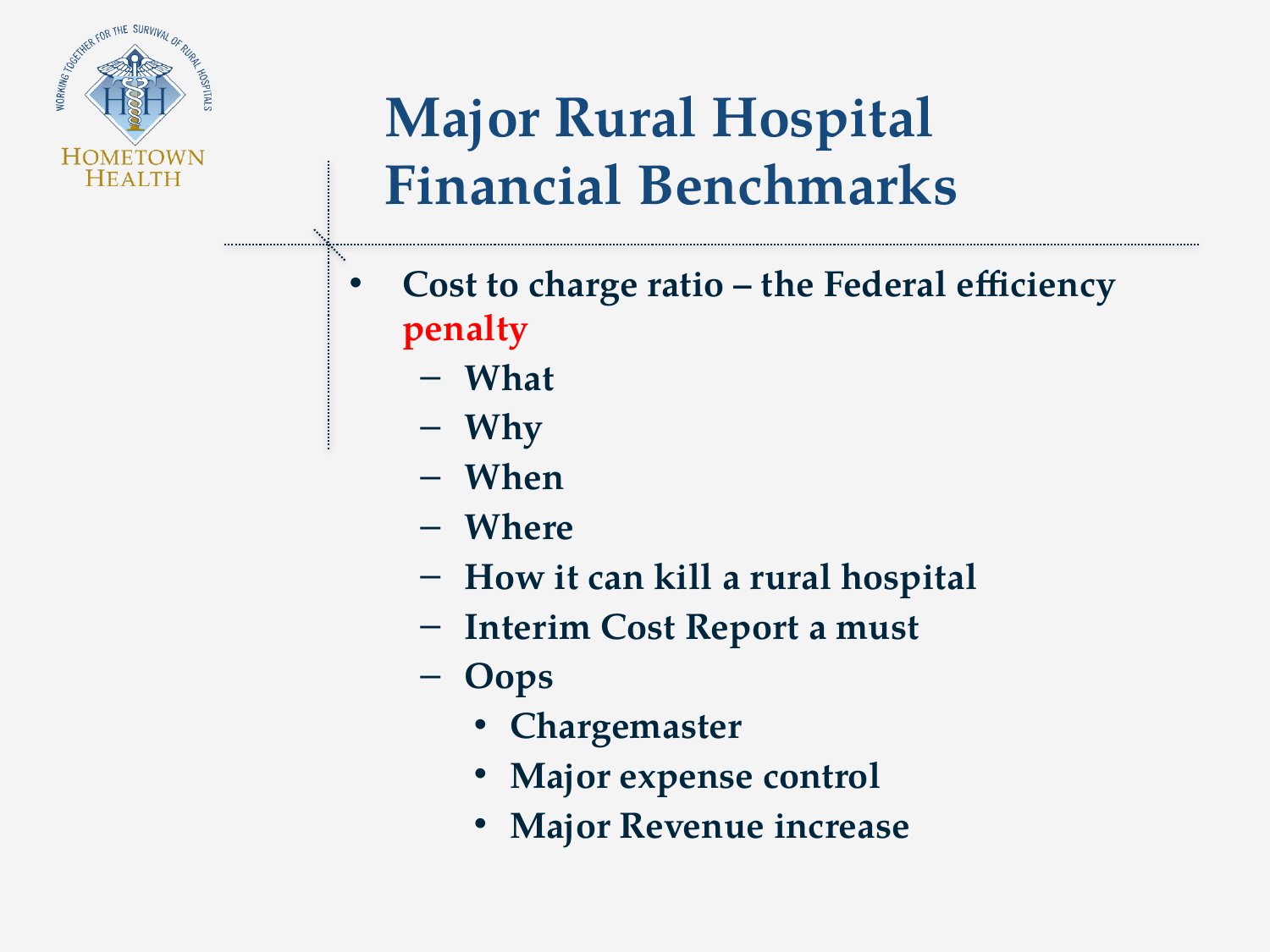

Major Rural Hospital Financial Benchmarks
Cost to charge ratio – the Federal efficiency penalty
What
Why
When
Where
How it can kill a rural hospital
Interim Cost Report a must
Oops
Chargemaster
Major expense control
Major Revenue increase